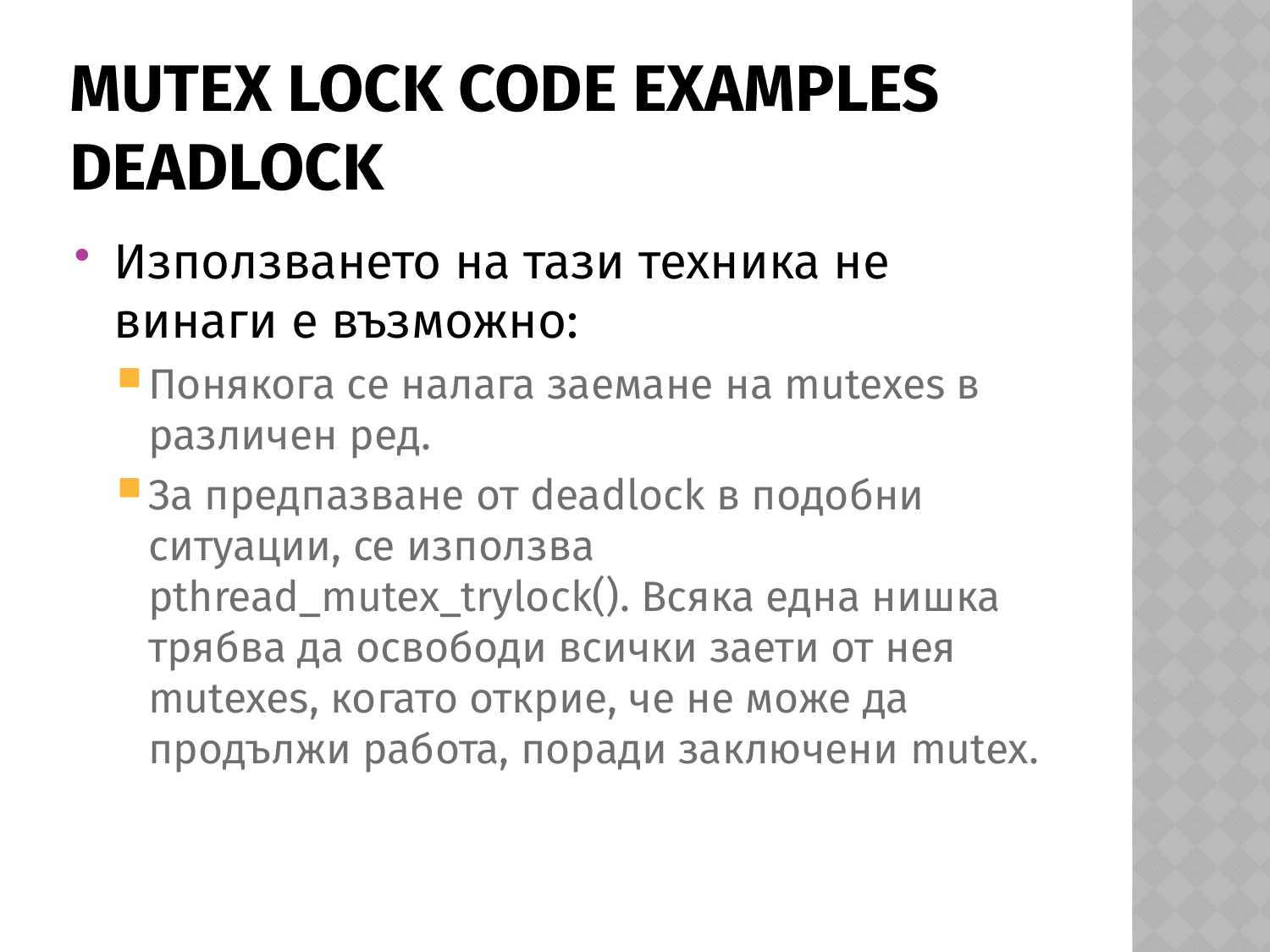

# Mutex Lock Code Examples Deadlock
Използването на тази техника не винаги е възможно:
Понякога се налага заемане на mutexes в различен ред.
За предпазване от deadlock в подобни ситуации, се използва pthread_mutex_trylock(). Всяка една нишка трябва да освободи всички заети от нея mutexes, когато открие, че не може да продължи работа, поради заключени mutex.